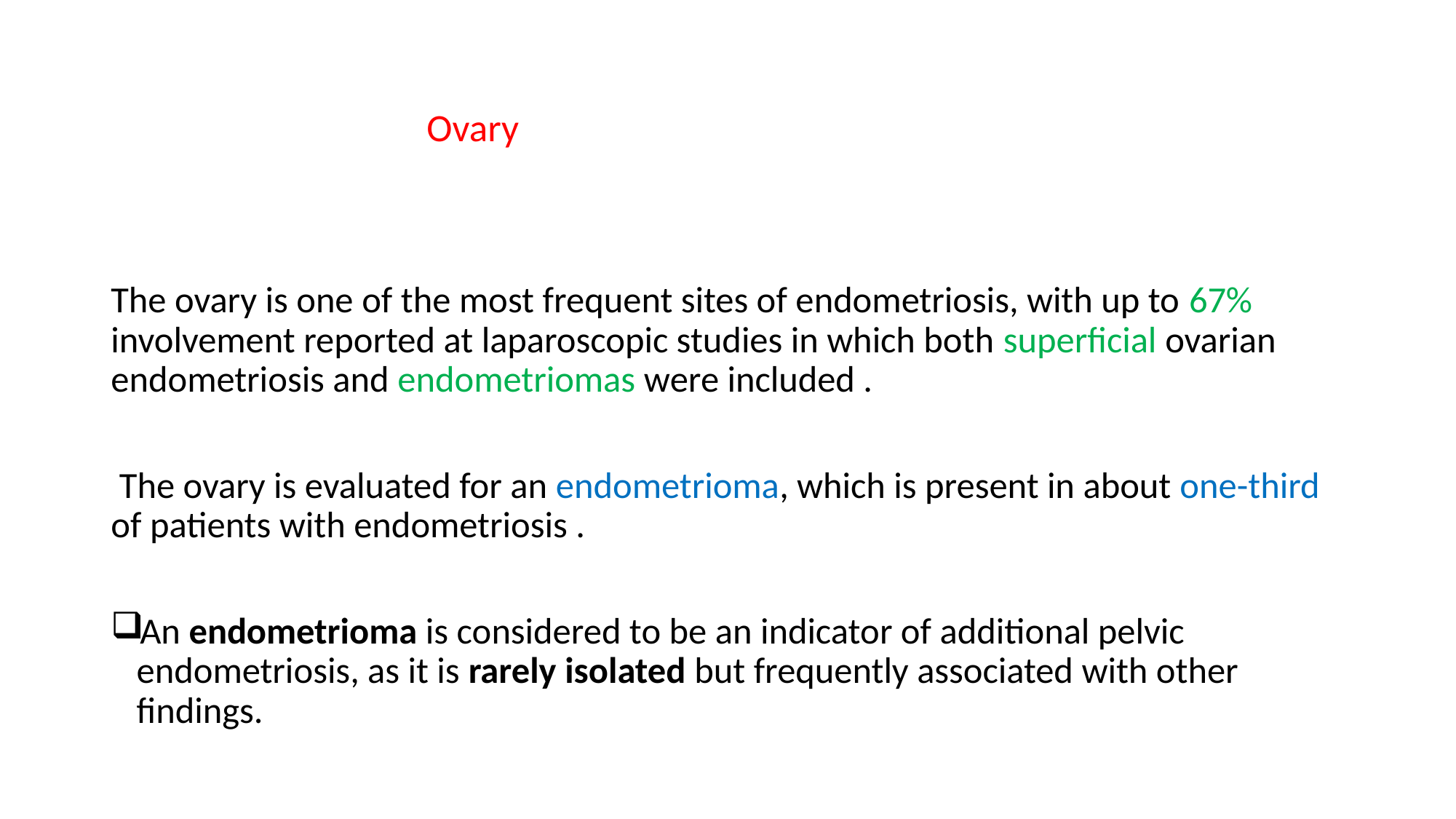

# Ovary

The ovary is one of the most frequent sites of endometriosis, with up to 67% involvement reported at laparoscopic studies in which both superficial ovarian endometriosis and endometriomas were included .

 The ovary is evaluated for an endometrioma, which is present in about one-third of patients with endometriosis .

An endometrioma is considered to be an indicator of additional pelvic endometriosis, as it is rarely isolated but frequently associated with other findings.